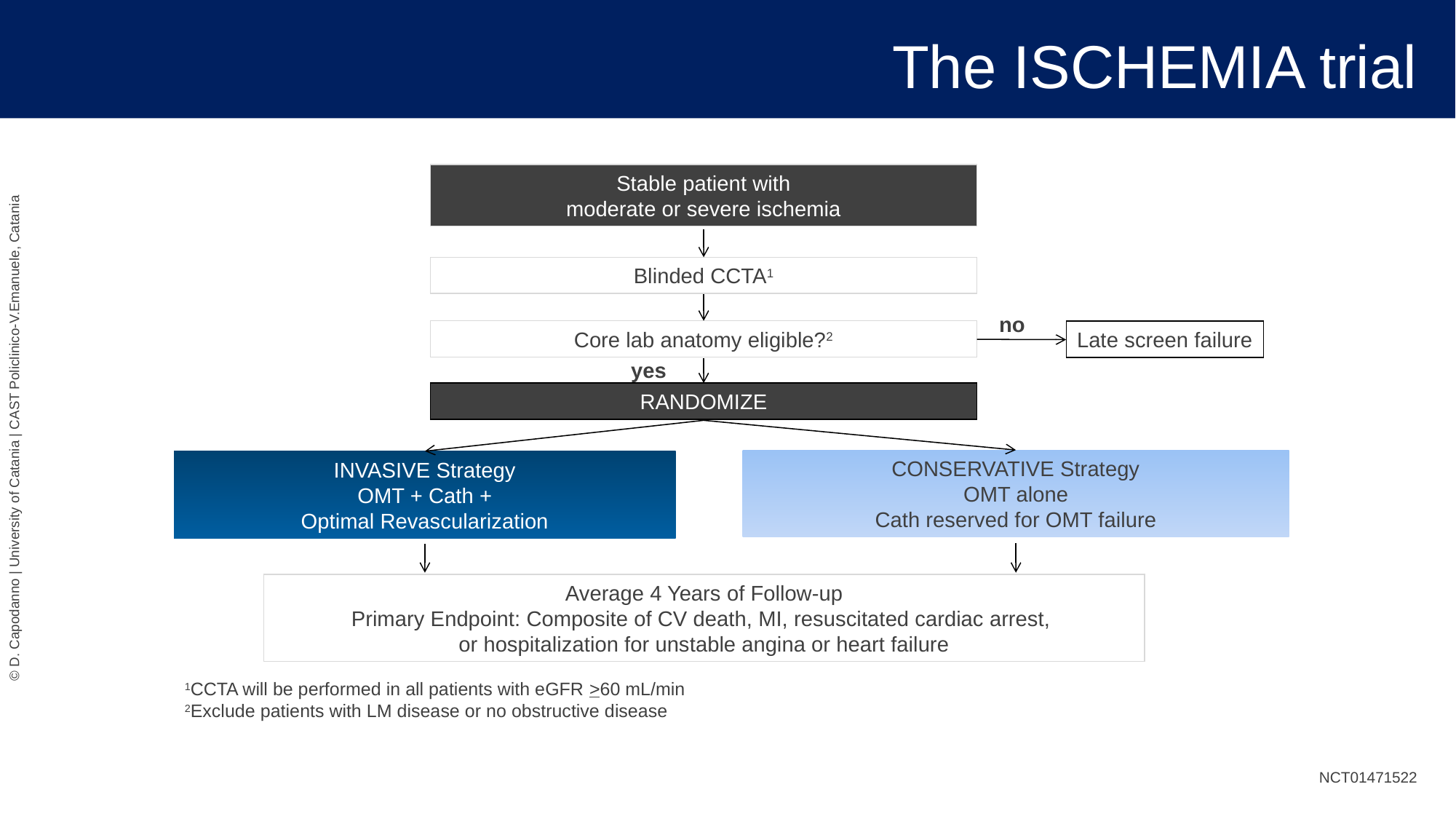

# The ISCHEMIA trial
Stable patient with
moderate or severe ischemia
Blinded CCTA1
no
Core lab anatomy eligible?2
Late screen failure
yes
RANDOMIZE
CONSERVATIVE Strategy
OMT alone
Cath reserved for OMT failure
INVASIVE Strategy
OMT + Cath +
Optimal Revascularization
Average 4 Years of Follow-up
Primary Endpoint: Composite of CV death, MI, resuscitated cardiac arrest,
or hospitalization for unstable angina or heart failure
1CCTA will be performed in all patients with eGFR >60 mL/min
2Exclude patients with LM disease or no obstructive disease
NCT01471522